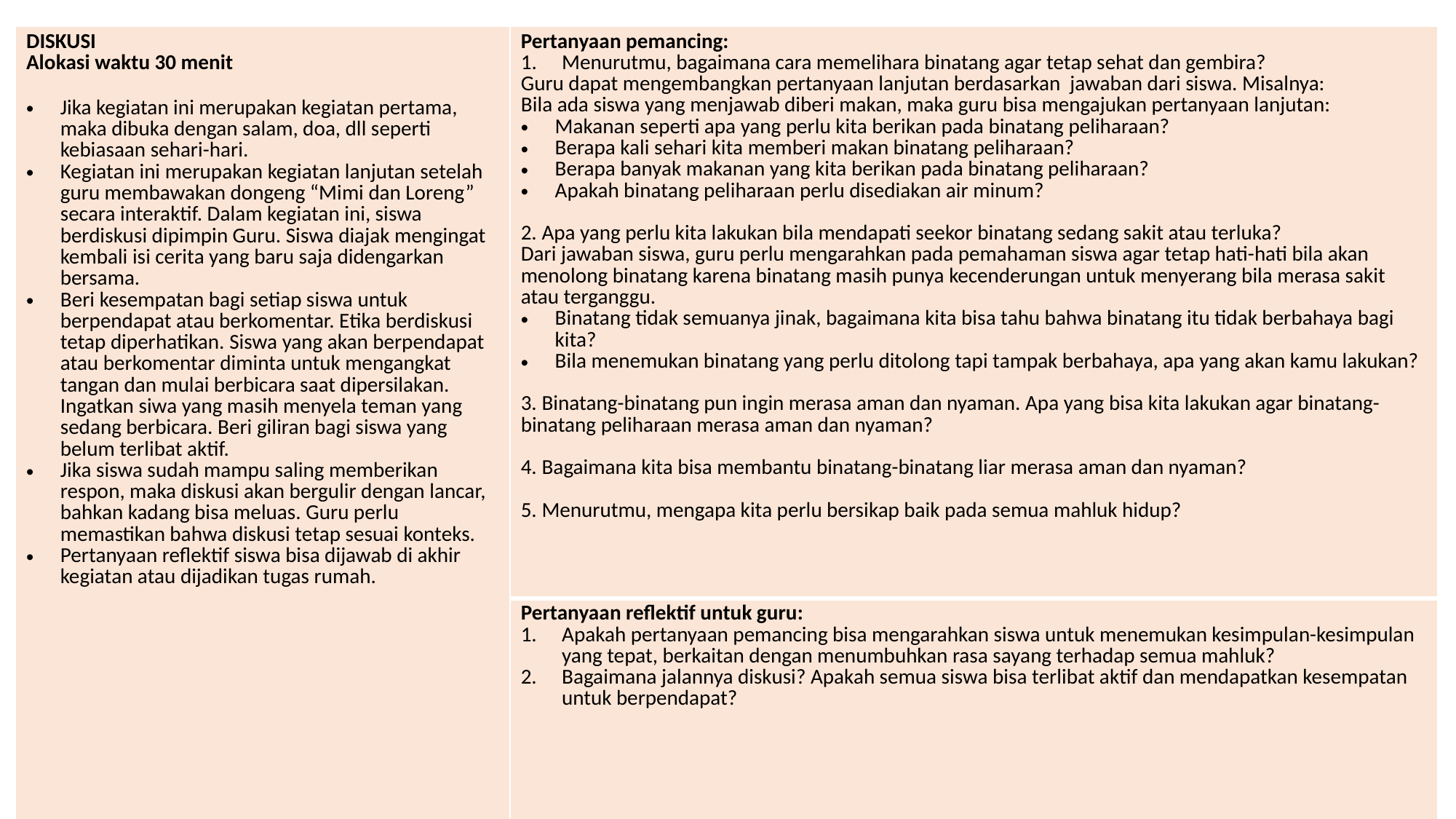

| DISKUSI Alokasi waktu 30 menit Jika kegiatan ini merupakan kegiatan pertama, maka dibuka dengan salam, doa, dll seperti kebiasaan sehari-hari. Kegiatan ini merupakan kegiatan lanjutan setelah guru membawakan dongeng “Mimi dan Loreng” secara interaktif. Dalam kegiatan ini, siswa berdiskusi dipimpin Guru. Siswa diajak mengingat kembali isi cerita yang baru saja didengarkan bersama. Beri kesempatan bagi setiap siswa untuk berpendapat atau berkomentar. Etika berdiskusi tetap diperhatikan. Siswa yang akan berpendapat atau berkomentar diminta untuk mengangkat tangan dan mulai berbicara saat dipersilakan. Ingatkan siwa yang masih menyela teman yang sedang berbicara. Beri giliran bagi siswa yang belum terlibat aktif. Jika siswa sudah mampu saling memberikan respon, maka diskusi akan bergulir dengan lancar, bahkan kadang bisa meluas. Guru perlu memastikan bahwa diskusi tetap sesuai konteks. Pertanyaan reflektif siswa bisa dijawab di akhir kegiatan atau dijadikan tugas rumah. | Pertanyaan pemancing: Menurutmu, bagaimana cara memelihara binatang agar tetap sehat dan gembira? Guru dapat mengembangkan pertanyaan lanjutan berdasarkan jawaban dari siswa. Misalnya: Bila ada siswa yang menjawab diberi makan, maka guru bisa mengajukan pertanyaan lanjutan: Makanan seperti apa yang perlu kita berikan pada binatang peliharaan? Berapa kali sehari kita memberi makan binatang peliharaan? Berapa banyak makanan yang kita berikan pada binatang peliharaan? Apakah binatang peliharaan perlu disediakan air minum? 2. Apa yang perlu kita lakukan bila mendapati seekor binatang sedang sakit atau terluka? Dari jawaban siswa, guru perlu mengarahkan pada pemahaman siswa agar tetap hati-hati bila akan menolong binatang karena binatang masih punya kecenderungan untuk menyerang bila merasa sakit atau terganggu. Binatang tidak semuanya jinak, bagaimana kita bisa tahu bahwa binatang itu tidak berbahaya bagi kita? Bila menemukan binatang yang perlu ditolong tapi tampak berbahaya, apa yang akan kamu lakukan? 3. Binatang-binatang pun ingin merasa aman dan nyaman. Apa yang bisa kita lakukan agar binatang-binatang peliharaan merasa aman dan nyaman? 4. Bagaimana kita bisa membantu binatang-binatang liar merasa aman dan nyaman? 5. Menurutmu, mengapa kita perlu bersikap baik pada semua mahluk hidup? |
| --- | --- |
|  | Pertanyaan reflektif untuk guru: Apakah pertanyaan pemancing bisa mengarahkan siswa untuk menemukan kesimpulan-kesimpulan yang tepat, berkaitan dengan menumbuhkan rasa sayang terhadap semua mahluk? Bagaimana jalannya diskusi? Apakah semua siswa bisa terlibat aktif dan mendapatkan kesempatan untuk berpendapat? |